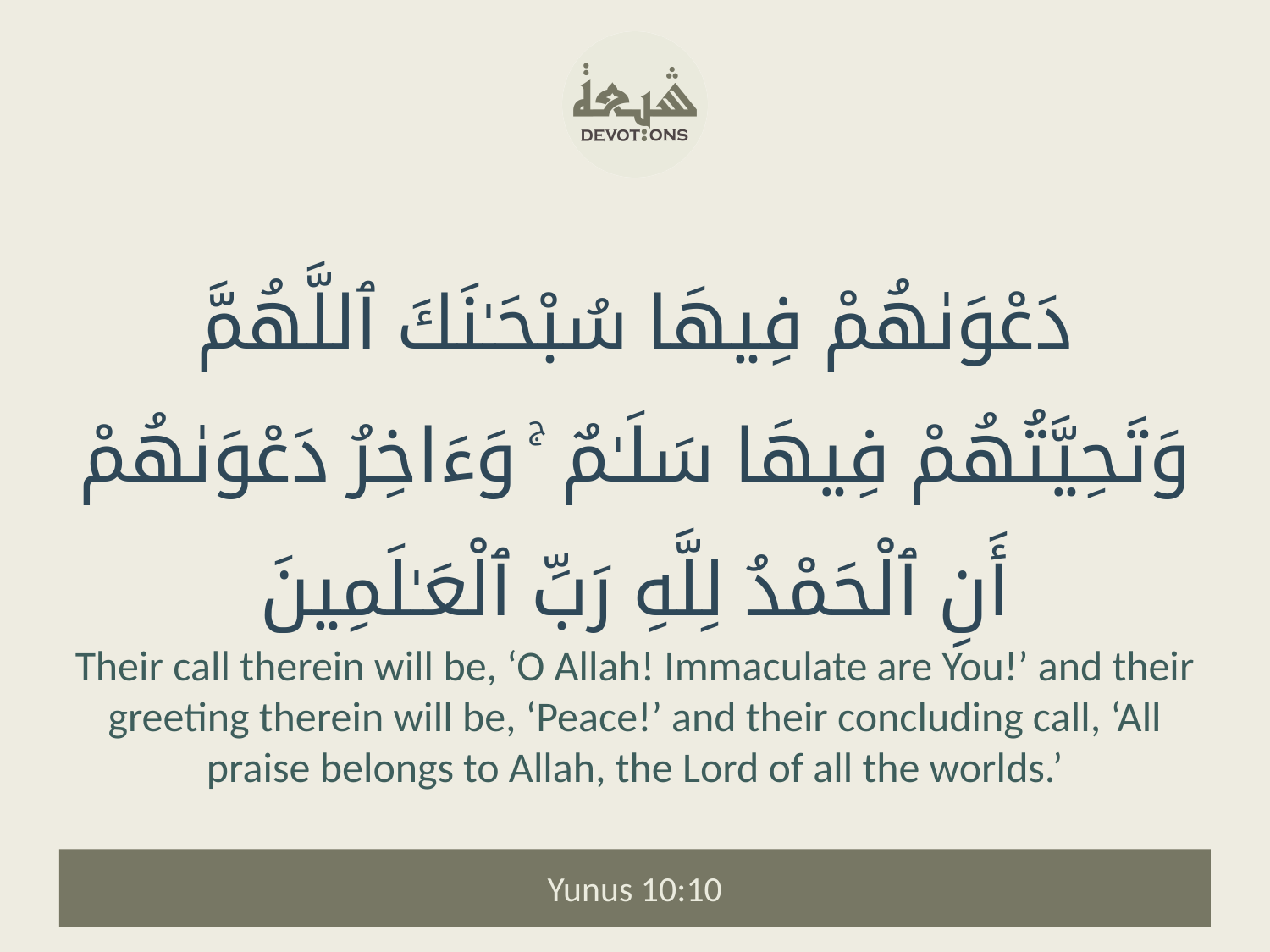

دَعْوَىٰهُمْ فِيهَا سُبْحَـٰنَكَ ٱللَّهُمَّ وَتَحِيَّتُهُمْ فِيهَا سَلَـٰمٌ ۚ وَءَاخِرُ دَعْوَىٰهُمْ أَنِ ٱلْحَمْدُ لِلَّهِ رَبِّ ٱلْعَـٰلَمِينَ
Their call therein will be, ‘O Allah! Immaculate are You!’ and their greeting therein will be, ‘Peace!’ and their concluding call, ‘All praise belongs to Allah, the Lord of all the worlds.’
Yunus 10:10